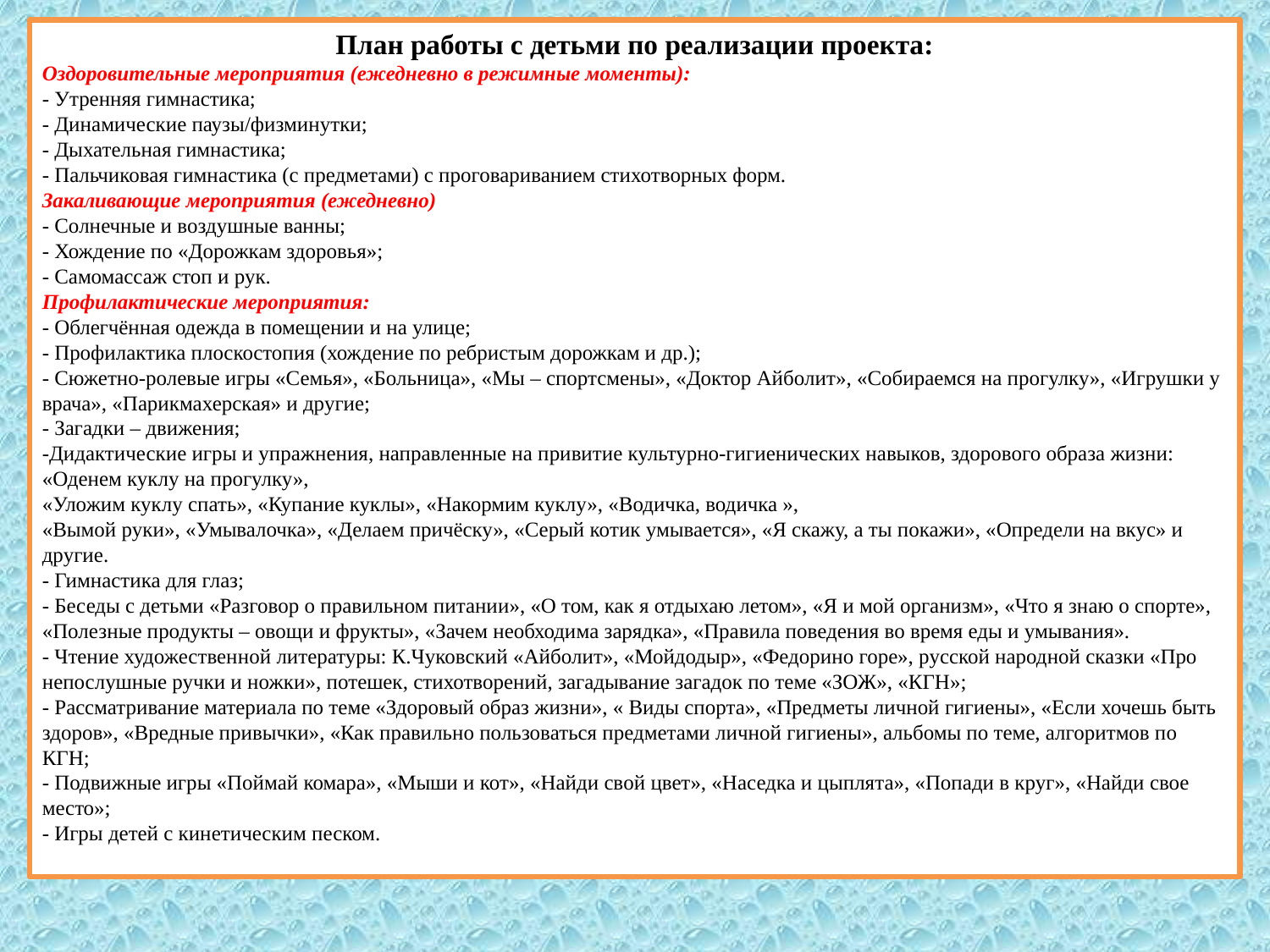

План работы с детьми по реализации проекта:
Оздоровительные мероприятия (ежедневно в режимные моменты):
- Утренняя гимнастика;
- Динамические паузы/физминутки;
- Дыхательная гимнастика;
- Пальчиковая гимнастика (с предметами) с проговариванием стихотворных форм.
Закаливающие мероприятия (ежедневно)
- Солнечные и воздушные ванны;
- Хождение по «Дорожкам здоровья»;
- Самомассаж стоп и рук.
Профилактические мероприятия:
- Облегчённая одежда в помещении и на улице;
- Профилактика плоскостопия (хождение по ребристым дорожкам и др.);
- Сюжетно-ролевые игры «Семья», «Больница», «Мы – спортсмены», «Доктор Айболит», «Собираемся на прогулку», «Игрушки у врача», «Парикмахерская» и другие;
- Загадки – движения;
-Дидактические игры и упражнения, направленные на привитие культурно-гигиенических навыков, здорового образа жизни: «Оденем куклу на прогулку»,
«Уложим куклу спать», «Купание куклы», «Накормим куклу», «Водичка, водичка »,
«Вымой руки», «Умывалочка», «Делаем причёску», «Серый котик умывается», «Я скажу, а ты покажи», «Определи на вкус» и другие.
- Гимнастика для глаз;
- Беседы с детьми «Разговор о правильном питании», «О том, как я отдыхаю летом», «Я и мой организм», «Что я знаю о спорте», «Полезные продукты – овощи и фрукты», «Зачем необходима зарядка», «Правила поведения во время еды и умывания».
- Чтение художественной литературы: К.Чуковский «Айболит», «Мойдодыр», «Федорино горе», русской народной сказки «Про непослушные ручки и ножки», потешек, стихотворений, загадывание загадок по теме «ЗОЖ», «КГН»;
- Рассматривание материала по теме «Здоровый образ жизни», « Виды спорта», «Предметы личной гигиены», «Если хочешь быть здоров», «Вредные привычки», «Как правильно пользоваться предметами личной гигиены», альбомы по теме, алгоритмов по КГН;
- Подвижные игры «Поймай комара», «Мыши и кот», «Найди свой цвет», «Наседка и цыплята», «Попади в круг», «Найди свое место»;
- Игры детей с кинетическим песком.